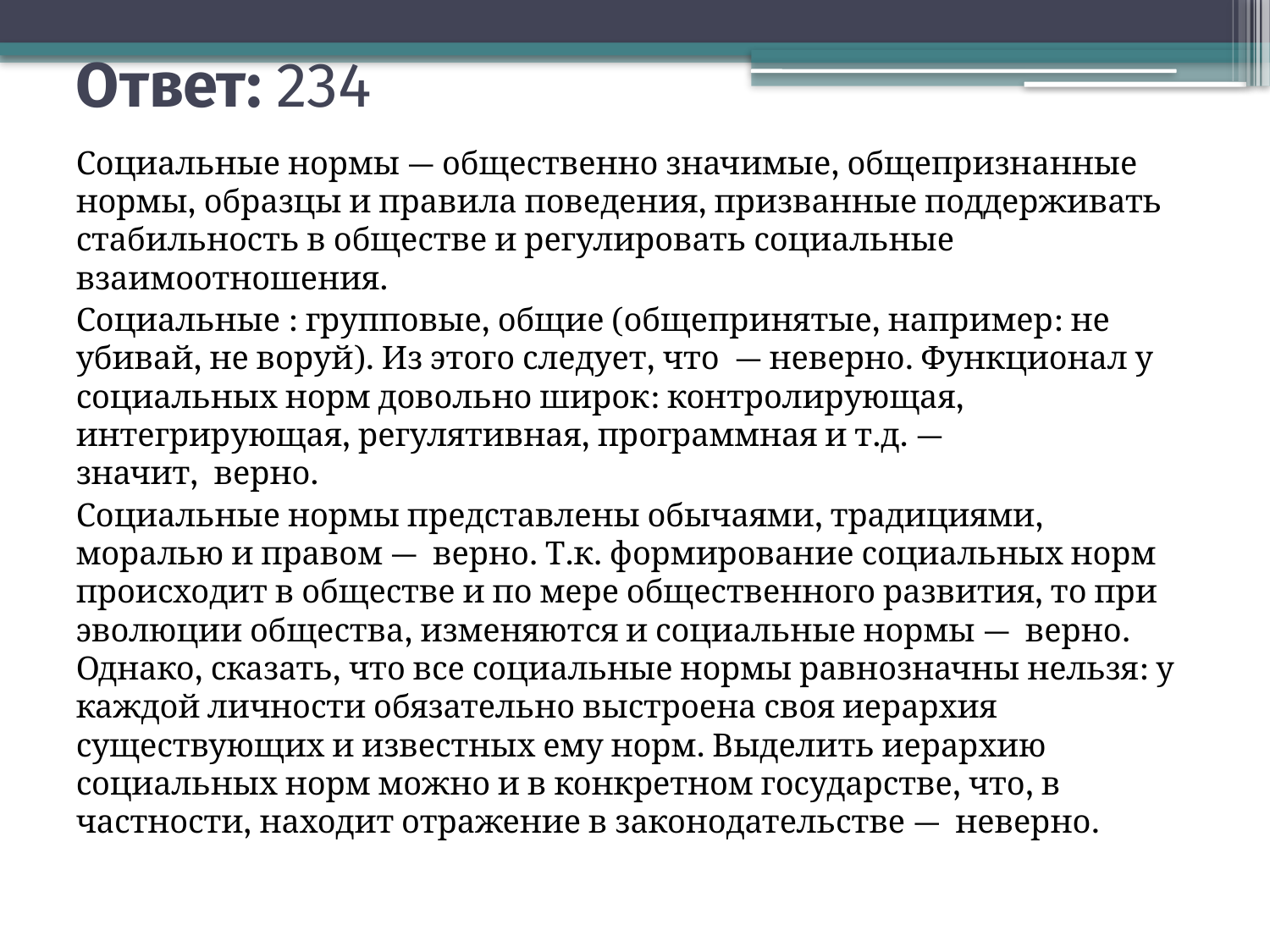

# Ответ: 234
Социальные нормы — общественно значимые, общепризнанные нормы, образцы и правила поведения, призванные поддерживать стабильность в обществе и регулировать социальные взаимоотношения.
Социальные : групповые, общие (общепринятые, например: не убивай, не воруй). Из этого следует, что  — неверно. Функционал у социальных норм довольно широк: контролирующая, интегрирующая, регулятивная, программная и т.д. — значит,  верно.
Социальные нормы представлены обычаями, традициями, моралью и правом —  верно. Т.к. формирование социальных норм происходит в обществе и по мере общественного развития, то при эволюции общества, изменяются и социальные нормы —  верно. Однако, сказать, что все социальные нормы равнозначны нельзя: у каждой личности обязательно выстроена своя иерархия существующих и известных ему норм. Выделить иерархию социальных норм можно и в конкретном государстве, что, в частности, находит отражение в законодательстве —  неверно.